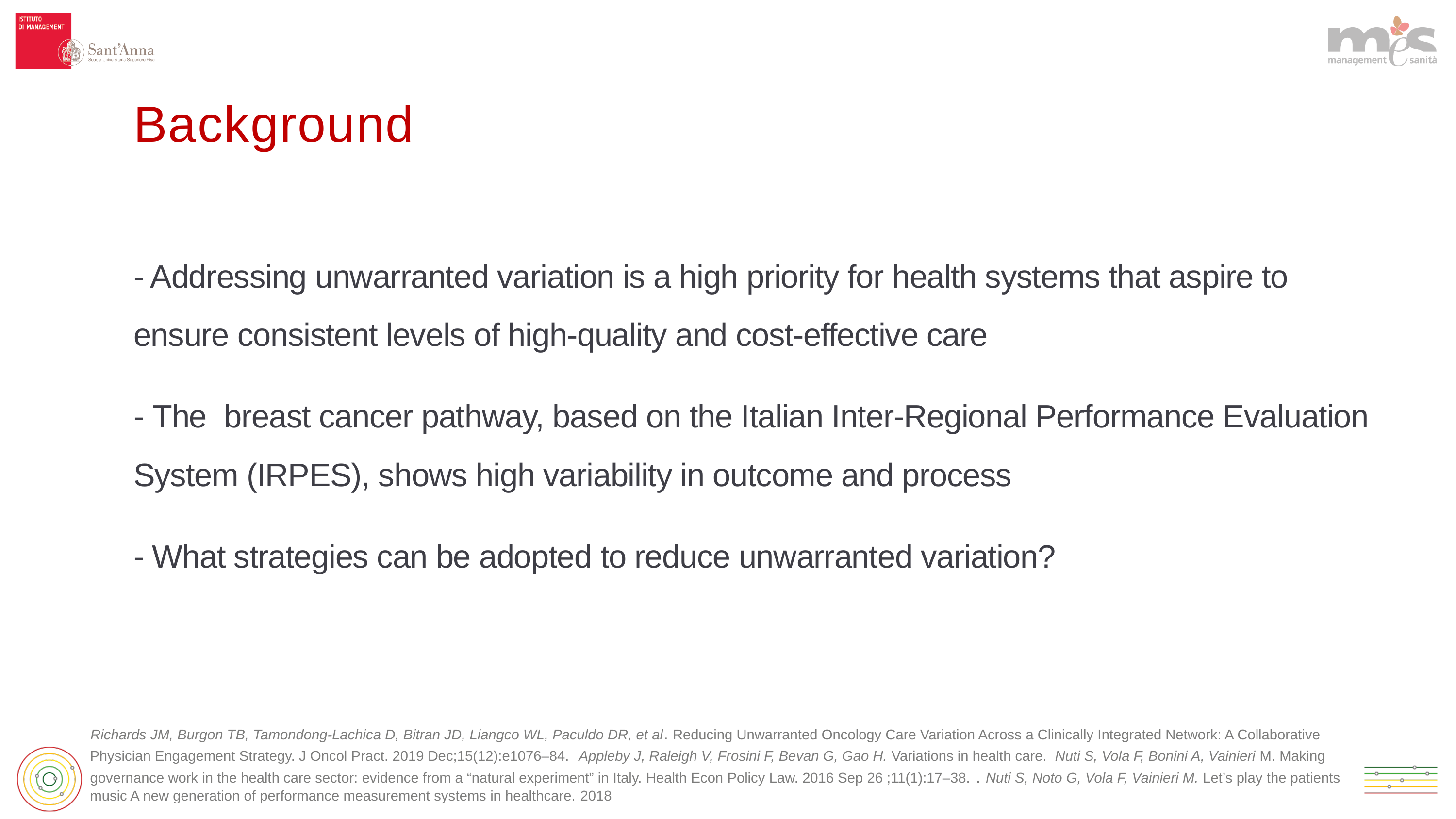

# Background
- Addressing unwarranted variation is a high priority for health systems that aspire to ensure consistent levels of high-quality and cost-effective care
- The  breast cancer pathway, based on the Italian Inter-Regional Performance Evaluation System (IRPES), shows high variability in outcome and process
- What strategies can be adopted to reduce unwarranted variation?
         Richards JM, Burgon TB, Tamondong-Lachica D, Bitran JD, Liangco WL, Paculdo DR, et al. Reducing Unwarranted Oncology Care Variation Across a Clinically Integrated Network: A Collaborative Physician Engagement Strategy. J Oncol Pract. 2019 Dec;15(12):e1076–84.  Appleby J, Raleigh V, Frosini F, Bevan G, Gao H. Variations in health care.  Nuti S, Vola F, Bonini A, Vainieri M. Making governance work in the health care sector: evidence from a “natural experiment” in Italy. Health Econ Policy Law. 2016 Sep 26 ;11(1):17–38. . Nuti S, Noto G, Vola F, Vainieri M. Let’s play the patients music A new generation of performance measurement systems in healthcare. 2018